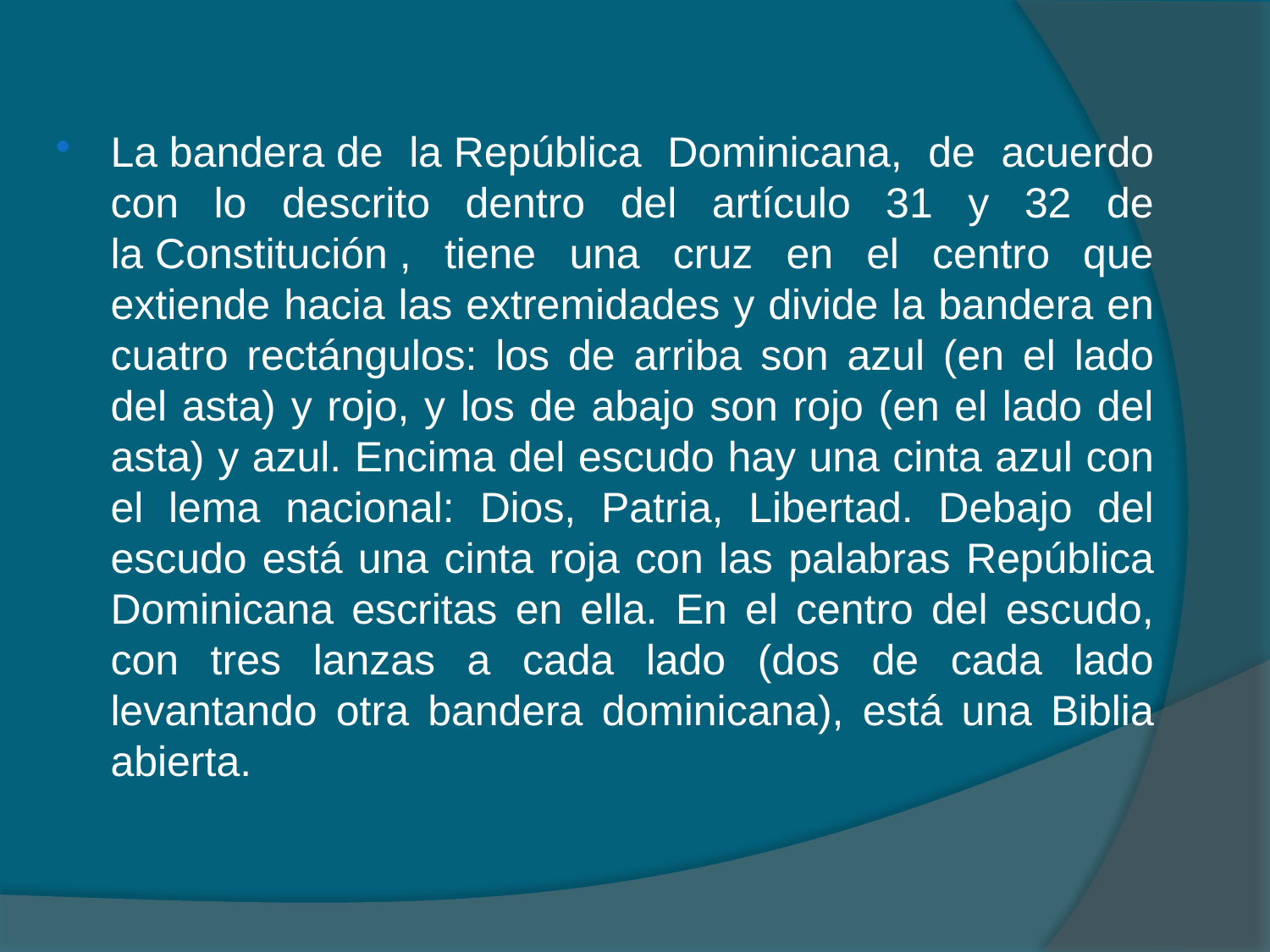

La bandera de la República Dominicana, de acuerdo con lo descrito dentro del artículo 31 y 32 de la Constitución , tiene una cruz en el centro que extiende hacia las extremidades y divide la bandera en cuatro rectángulos: los de arriba son azul (en el lado del asta) y rojo, y los de abajo son rojo (en el lado del asta) y azul. Encima del escudo hay una cinta azul con el lema nacional: Dios, Patria, Libertad. Debajo del escudo está una cinta roja con las palabras República Dominicana escritas en ella. En el centro del escudo, con tres lanzas a cada lado (dos de cada lado levantando otra bandera dominicana), está una Biblia abierta.